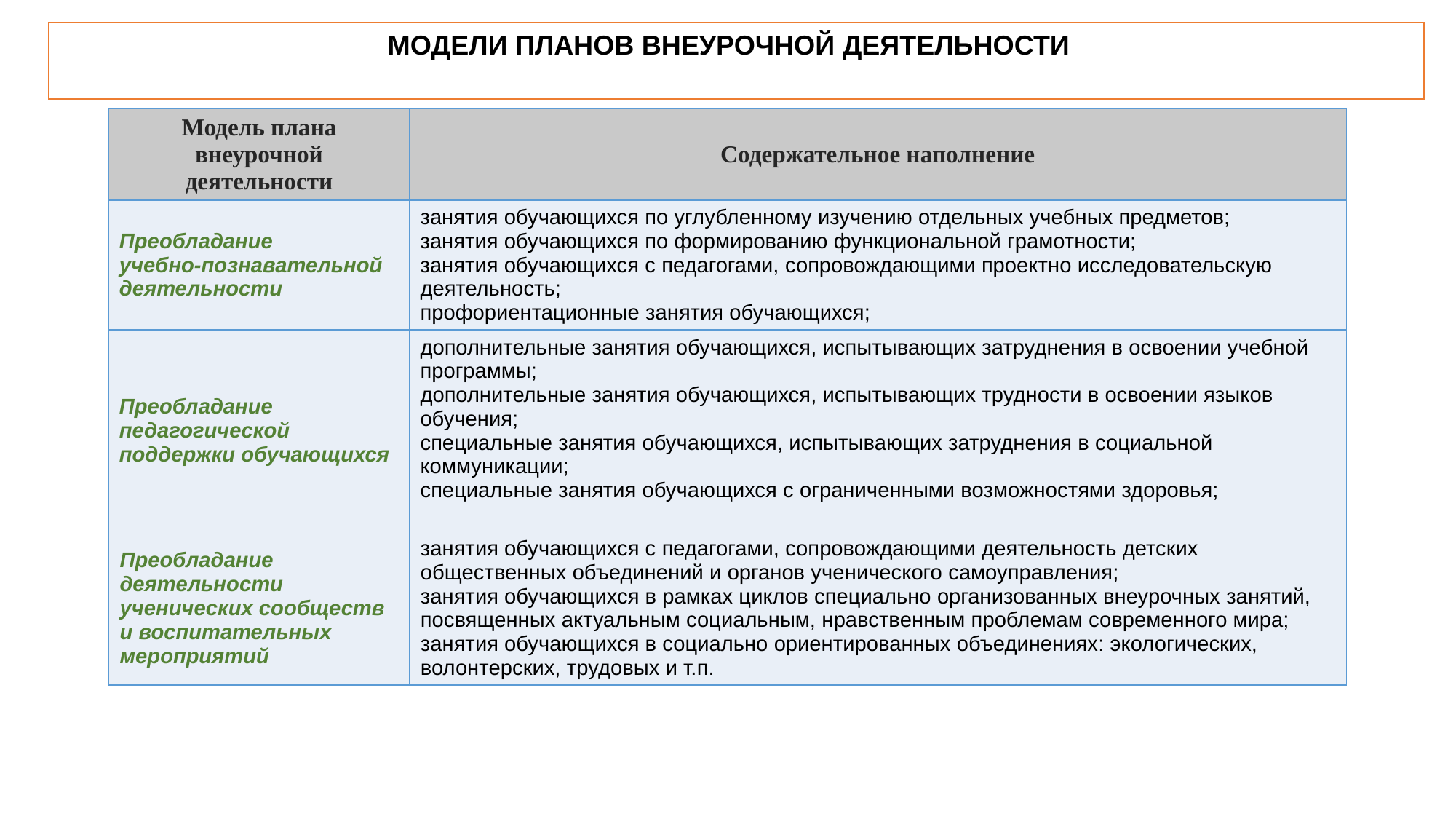

МОДЕЛИ ПЛАНОВ ВНЕУРОЧНОЙ ДЕЯТЕЛЬНОСТИ
| Модель плана внеурочной деятельности | Содержательное наполнение |
| --- | --- |
| Преобладание учебно-познавательной деятельности | занятия обучающихся по углубленному изучению отдельных учебных предметов; занятия обучающихся по формированию функциональной грамотности; занятия обучающихся с педагогами, сопровождающими проектно исследовательскую деятельность; профориентационные занятия обучающихся; |
| Преобладание педагогической поддержки обучающихся | дополнительные занятия обучающихся, испытывающих затруднения в освоении учебной программы; дополнительные занятия обучающихся, испытывающих трудности в освоении языков обучения; специальные занятия обучающихся, испытывающих затруднения в социальной коммуникации; специальные занятия обучающихся с ограниченными возможностями здоровья; |
| Преобладание деятельности ученических сообществ и воспитательных мероприятий | занятия обучающихся с педагогами, сопровождающими деятельность детских общественных объединений и органов ученического самоуправления; занятия обучающихся в рамках циклов специально организованных внеурочных занятий, посвященных актуальным социальным, нравственным проблемам современного мира; занятия обучающихся в социально ориентированных объединениях: экологических, волонтерских, трудовых и т.п. |